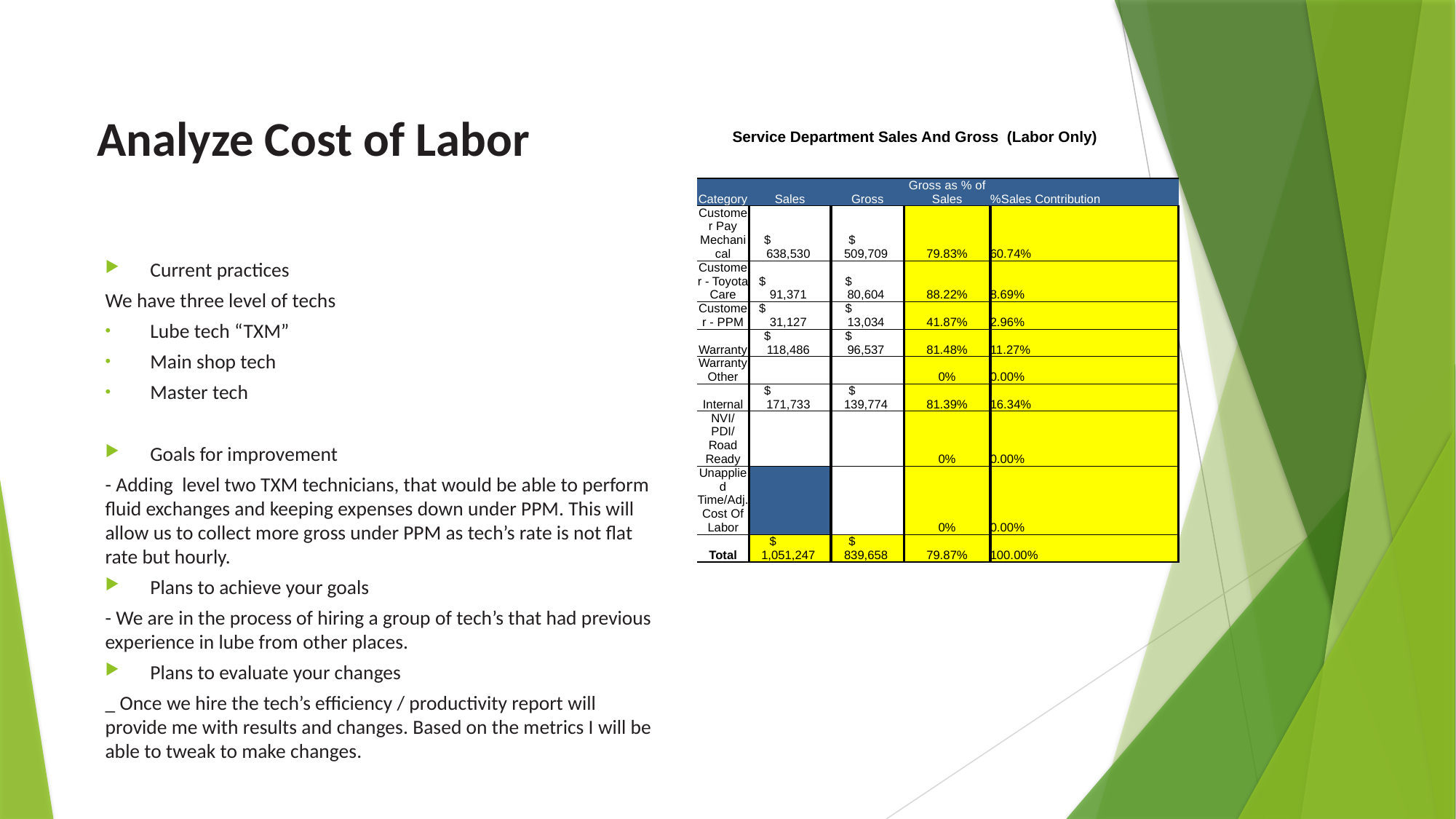

# Analyze Cost of Labor
|  |  |  |  |  |  |  |  |
| --- | --- | --- | --- | --- | --- | --- | --- |
| Service Department Sales And Gross (Labor Only) |  |  |  |  |  |  |  |
|  |  |  |  |  |  |  |  |
| Category | Sales | Gross | Gross | Gross as % of Sales | %Sales Contribution | Gross as % of Sales | %Sales Contribution |
| Customer Pay Mechanical | $ 638,530 | $ 509,709 | $ 509,709 | 79.83% | 60.74% | 79.83% | 60.74% |
| Customer - Toyota Care | $ 91,371 | $ 80,604 | $ 80,604 | 88.22% | 8.69% | 88.22% | 8.69% |
| Customer - PPM | $ 31,127 | $ 13,034 | $ 13,034 | 41.87% | 2.96% | 41.87% | 2.96% |
| Warranty | $ 118,486 | $ 96,537 | $ 96,537 | 81.48% | 11.27% | 81.48% | 11.27% |
| Warranty Other |  |  |  | 0% | 0.00% | 0% | 0.00% |
| Internal | $ 171,733 | $ 139,774 | $ 139,774 | 81.39% | 16.34% | 81.39% | 16.34% |
| NVI/PDI/Road Ready |  |  |  | 0% | 0.00% | 0% | 0.00% |
| Unapplied Time/Adj. Cost Of Labor |  |  |  | 0% | 0.00% | 0% | 0.00% |
| Total | $ 1,051,247 | $ 839,658 | $ 839,658 | 79.87% | 100.00% | 79.87% | 100.00% |

Current practices
We have three level of techs
Lube tech “TXM”
Main shop tech
Master tech

Goals for improvement
- Adding  level two TXM technicians, that would be able to perform fluid exchanges and keeping expenses down under PPM. This will allow us to collect more gross under PPM as tech’s rate is not flat rate but hourly.
Plans to achieve your goals
- We are in the process of hiring a group of tech’s that had previous experience in lube from other places.
Plans to evaluate your changes
_ Once we hire the tech’s efficiency / productivity report will provide me with results and changes. Based on the metrics I will be able to tweak to make changes.